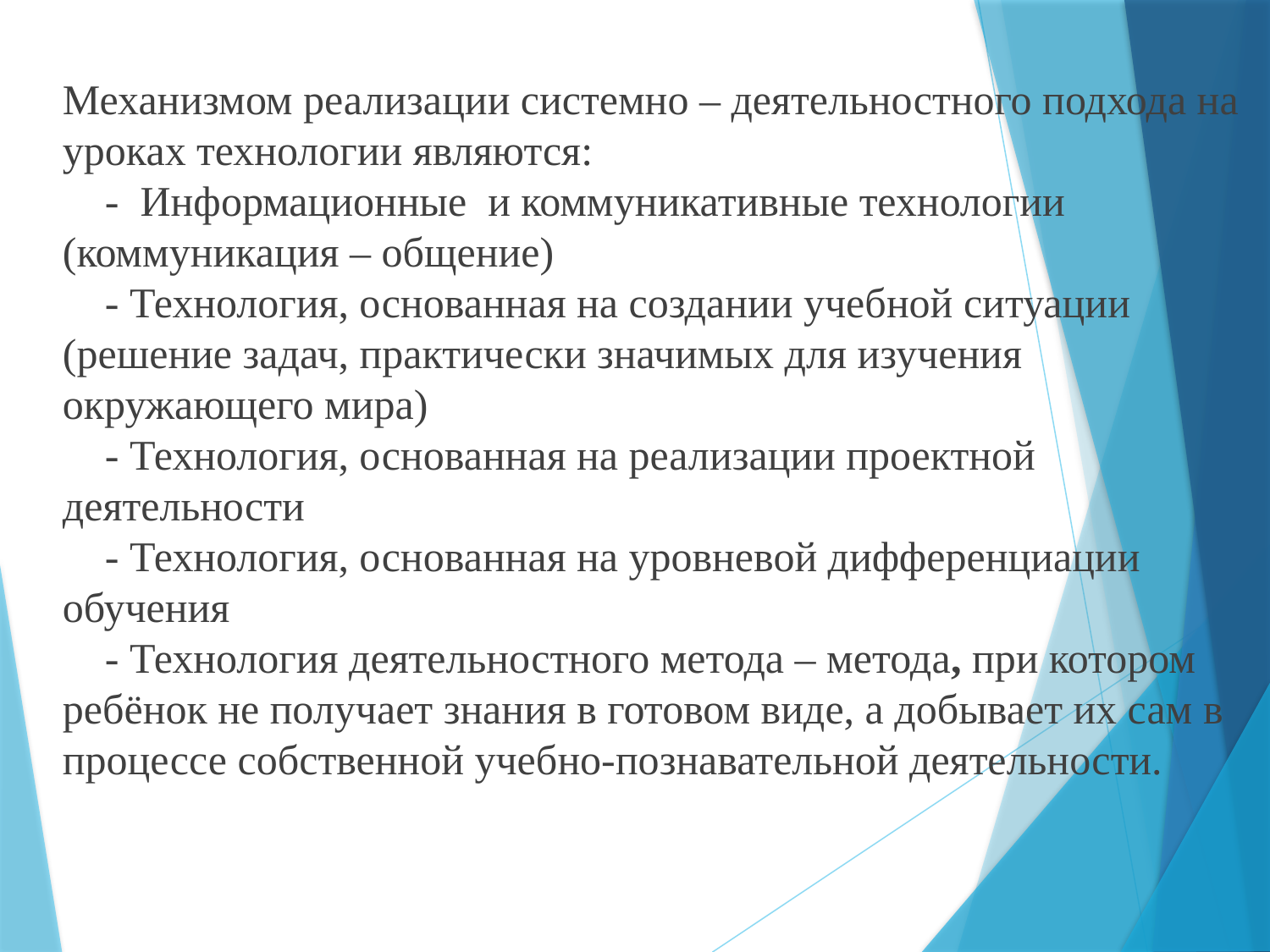

С помощью каких технологий реализовать системно- деятельностный подход на уроке технологии?
Механизмом реализации системно – деятельностного подхода на уроках технологии являются:
    -  Информационные  и коммуникативные технологии (коммуникация – общение)
    - Технология, основанная на создании учебной ситуации (решение задач, практически значимых для изучения окружающего мира)
    - Технология, основанная на реализации проектной деятельности 
    - Технология, основанная на уровневой дифференциации обучения  
    - Технология деятельностного метода – метода, при котором ребёнок не получает знания в готовом виде, а добывает их сам в процессе собственной учебно-познавательной деятельности.